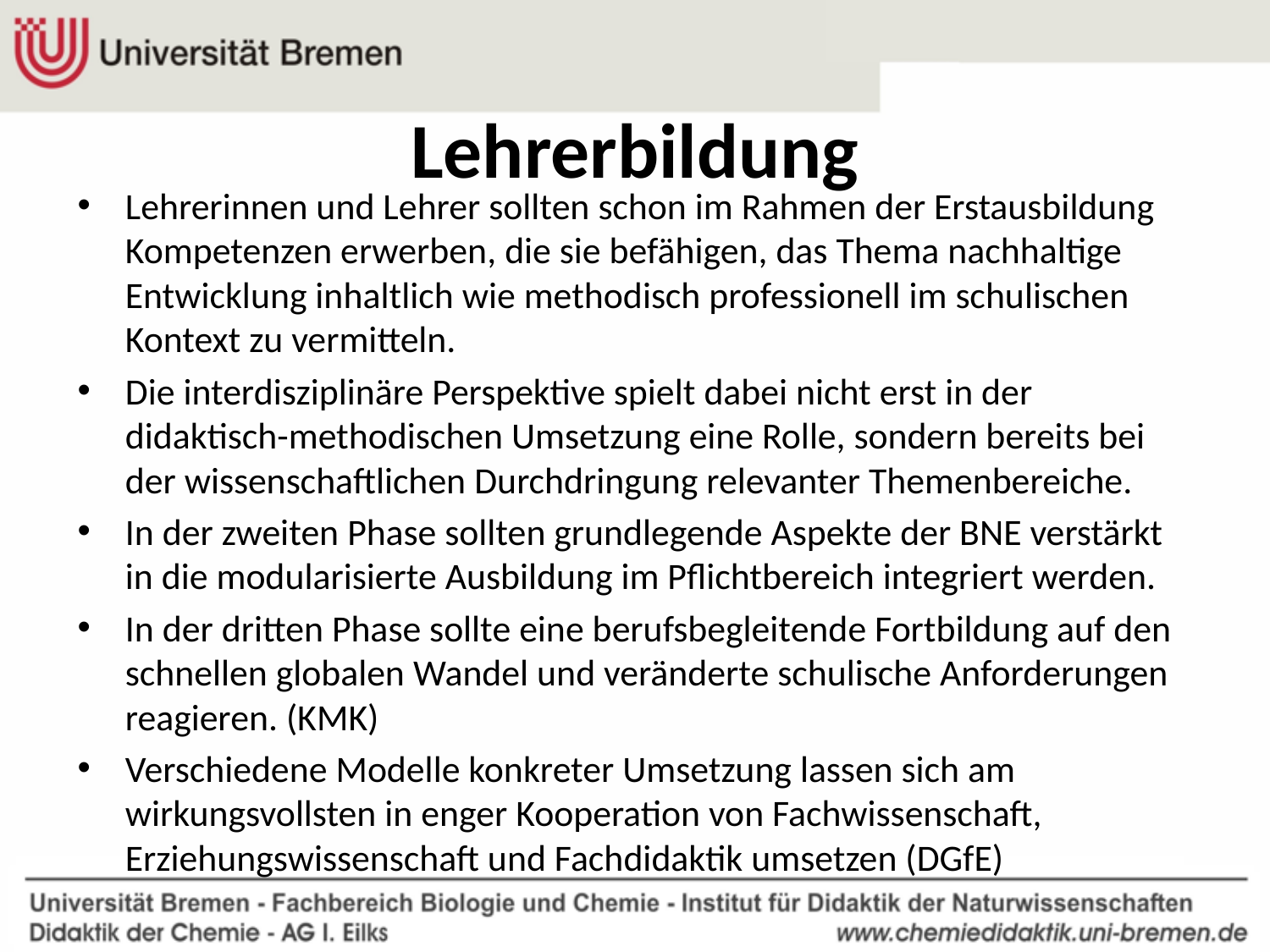

# Lehrerbildung
Lehrerinnen und Lehrer sollten schon im Rahmen der Erstausbildung Kompetenzen erwerben, die sie befähigen, das Thema nachhaltige Entwicklung inhaltlich wie methodisch professionell im schulischen Kontext zu vermitteln.
Die interdisziplinäre Perspektive spielt dabei nicht erst in der didaktisch-methodischen Umsetzung eine Rolle, sondern bereits bei der wissenschaftlichen Durchdringung relevanter Themenbereiche.
In der zweiten Phase sollten grundlegende Aspekte der BNE verstärkt in die modularisierte Ausbildung im Pflichtbereich integriert werden.
In der dritten Phase sollte eine berufsbegleitende Fortbildung auf den schnellen globalen Wandel und veränderte schulische Anforderungen reagieren. (KMK)
Verschiedene Modelle konkreter Umsetzung lassen sich am wirkungsvollsten in enger Kooperation von Fachwissenschaft, Erziehungswissenschaft und Fachdidaktik umsetzen (DGfE)